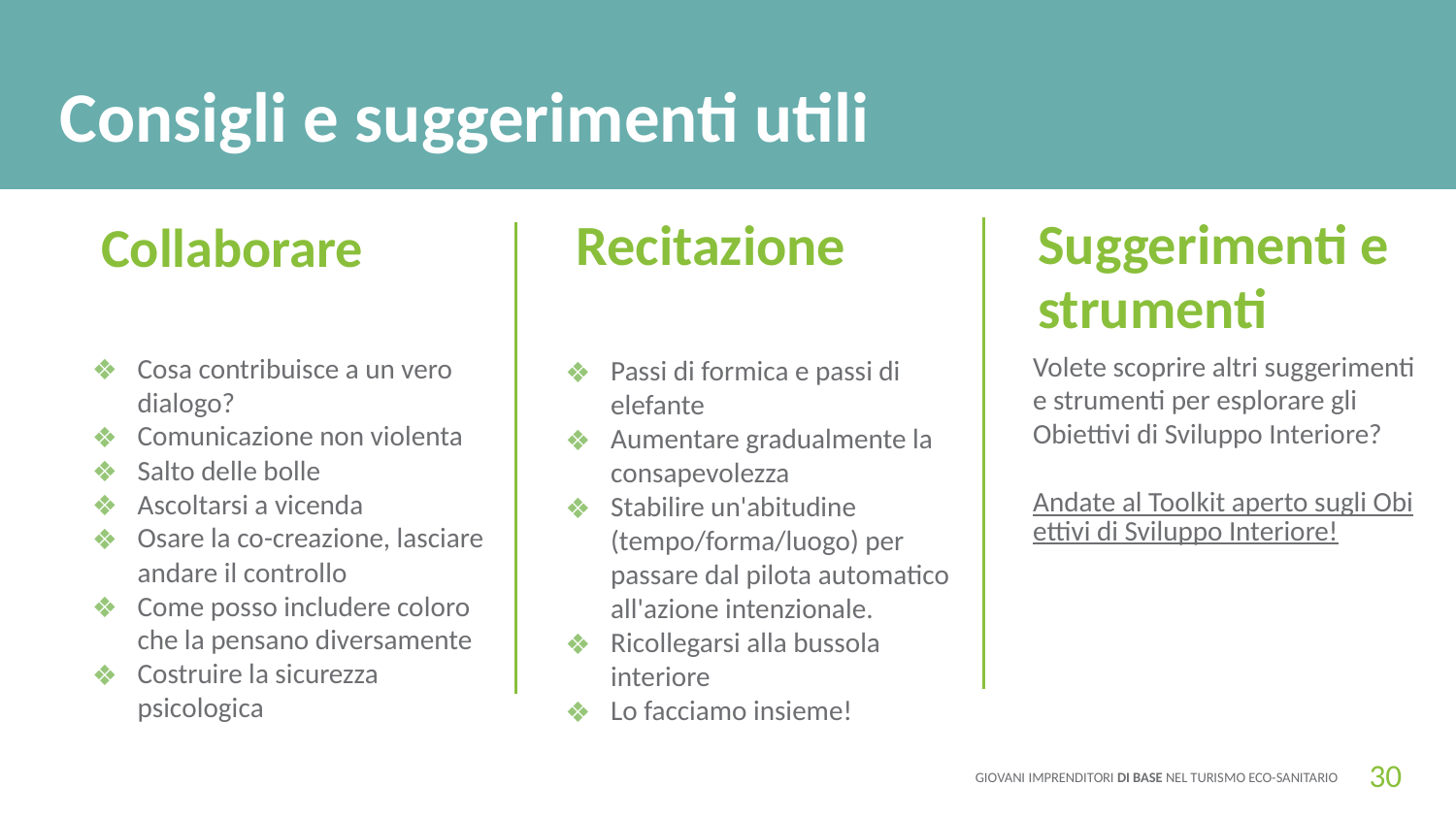

Consigli e suggerimenti utili
Suggerimenti e strumenti
Recitazione
Collaborare
Volete scoprire altri suggerimenti e strumenti per esplorare gli Obiettivi di Sviluppo Interiore?
Andate al Toolkit aperto sugli Obiettivi di Sviluppo Interiore!
Cosa contribuisce a un vero dialogo?
Comunicazione non violenta
Salto delle bolle
Ascoltarsi a vicenda
Osare la co-creazione, lasciare andare il controllo
Come posso includere coloro che la pensano diversamente
Costruire la sicurezza psicologica

Passi di formica e passi di elefante
Aumentare gradualmente la consapevolezza
Stabilire un'abitudine (tempo/forma/luogo) per passare dal pilota automatico all'azione intenzionale.
Ricollegarsi alla bussola interiore
Lo facciamo insieme!

30